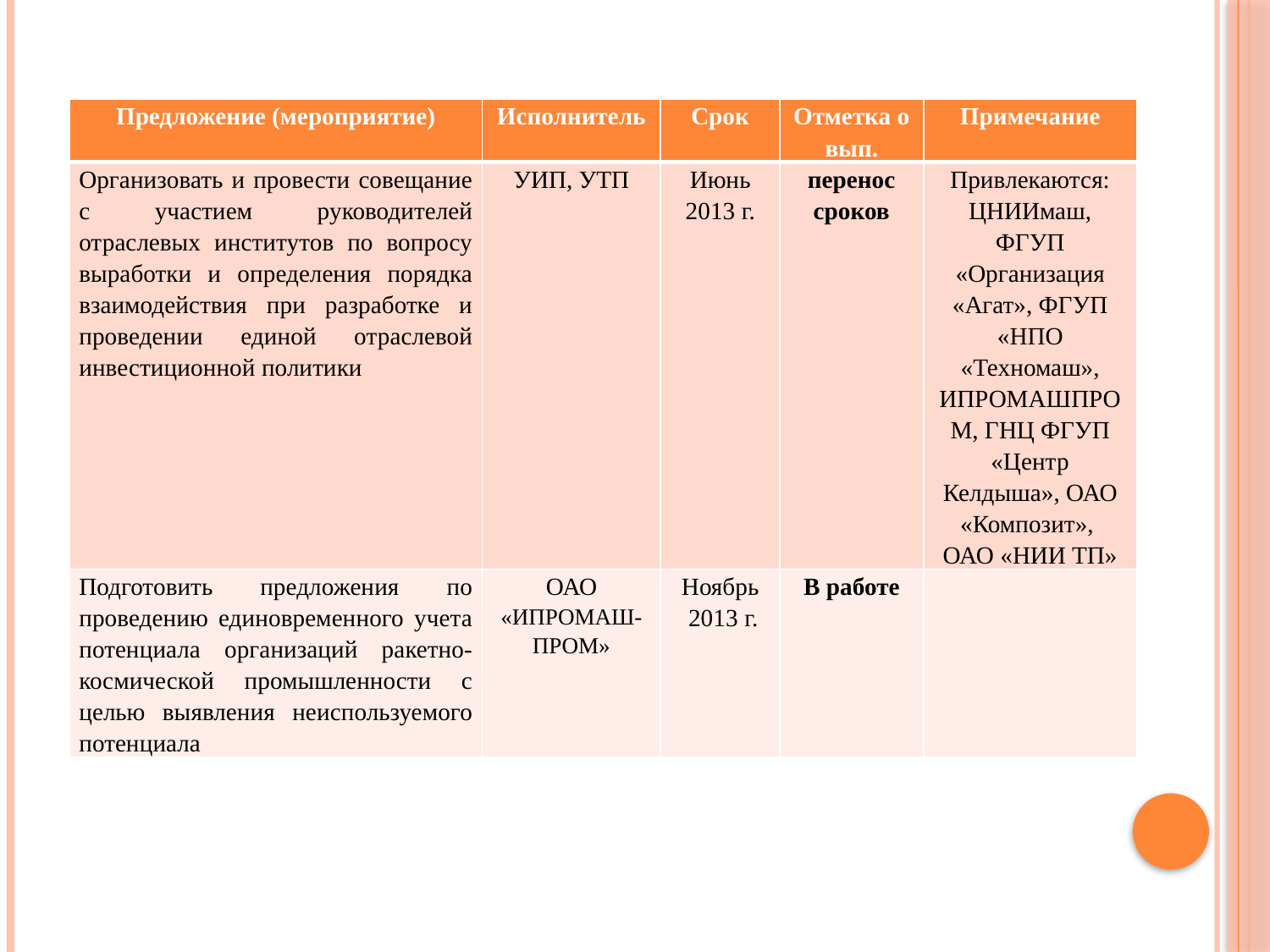

| Предложение (мероприятие) | Исполнитель | Срок | Отметка о вып. | Примечание |
| --- | --- | --- | --- | --- |
| Организовать и провести совещание с участием руководителей отраслевых институтов по вопросу выработки и определения порядка взаимодействия при разработке и проведении единой отраслевой инвестиционной политики | УИП, УТП | Июнь 2013 г. | перенос сроков | Привлекаются: ЦНИИмаш, ФГУП «Организация «Агат», ФГУП «НПО «Техномаш», ИПРОМАШПРОМ, ГНЦ ФГУП «Центр Келдыша», ОАО «Композит», ОАО «НИИ ТП» |
| Подготовить предложения по проведению единовременного учета потенциала организаций ракетно-космической промышленности с целью выявления неиспользуемого потенциала | ОАО «ИПРОМАШ-ПРОМ» | Ноябрь 2013 г. | В работе |  |